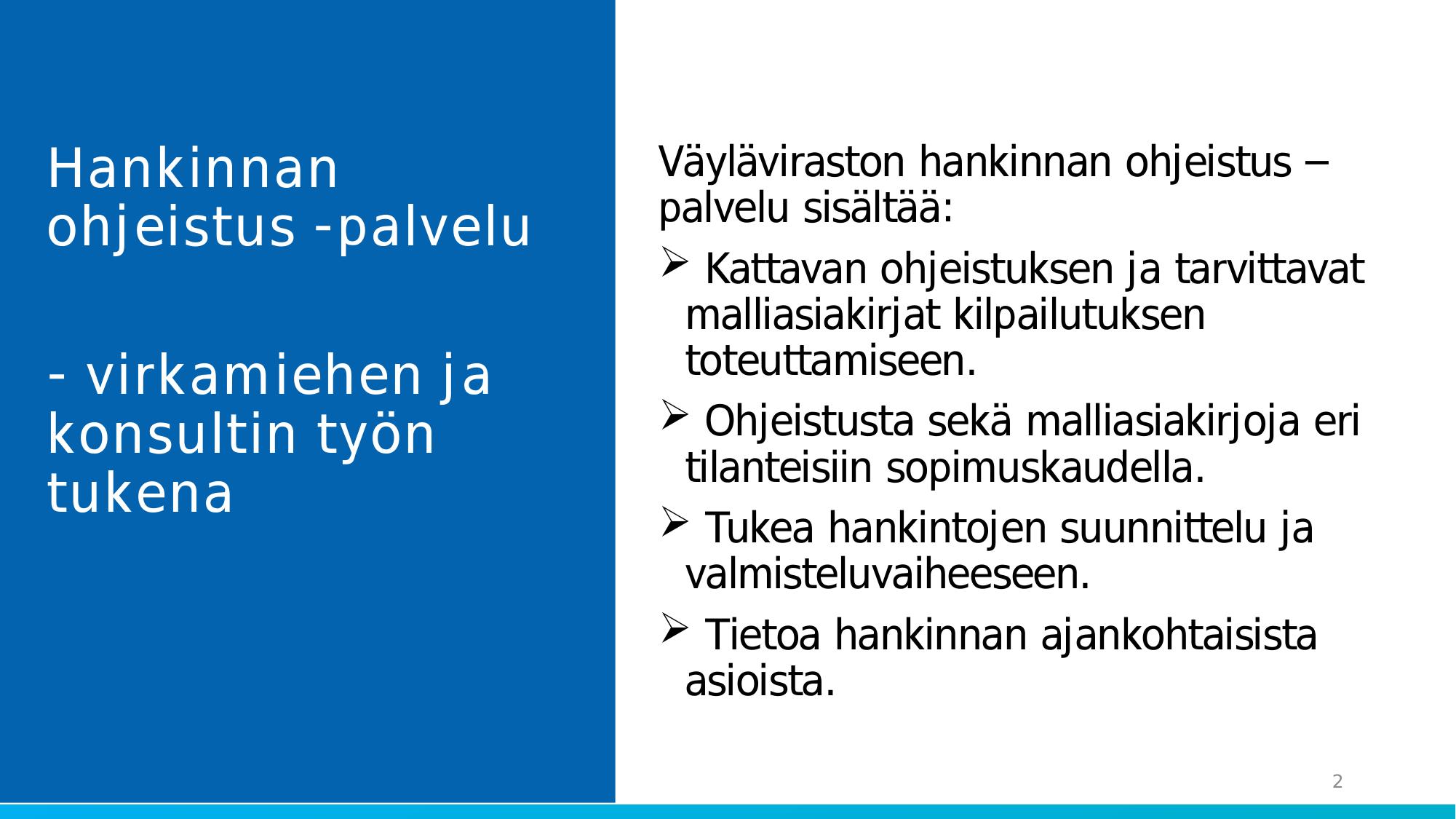

Hankinnan ohjeistus -palvelu

- virkamiehen ja konsultin työn tukena
Väyläviraston hankinnan ohjeistus –palvelu sisältää:
 Kattavan ohjeistuksen ja tarvittavat malliasiakirjat kilpailutuksen toteuttamiseen.
 Ohjeistusta sekä malliasiakirjoja eri tilanteisiin sopimuskaudella.
 Tukea hankintojen suunnittelu ja valmisteluvaiheeseen.
 Tietoa hankinnan ajankohtaisista asioista.
2